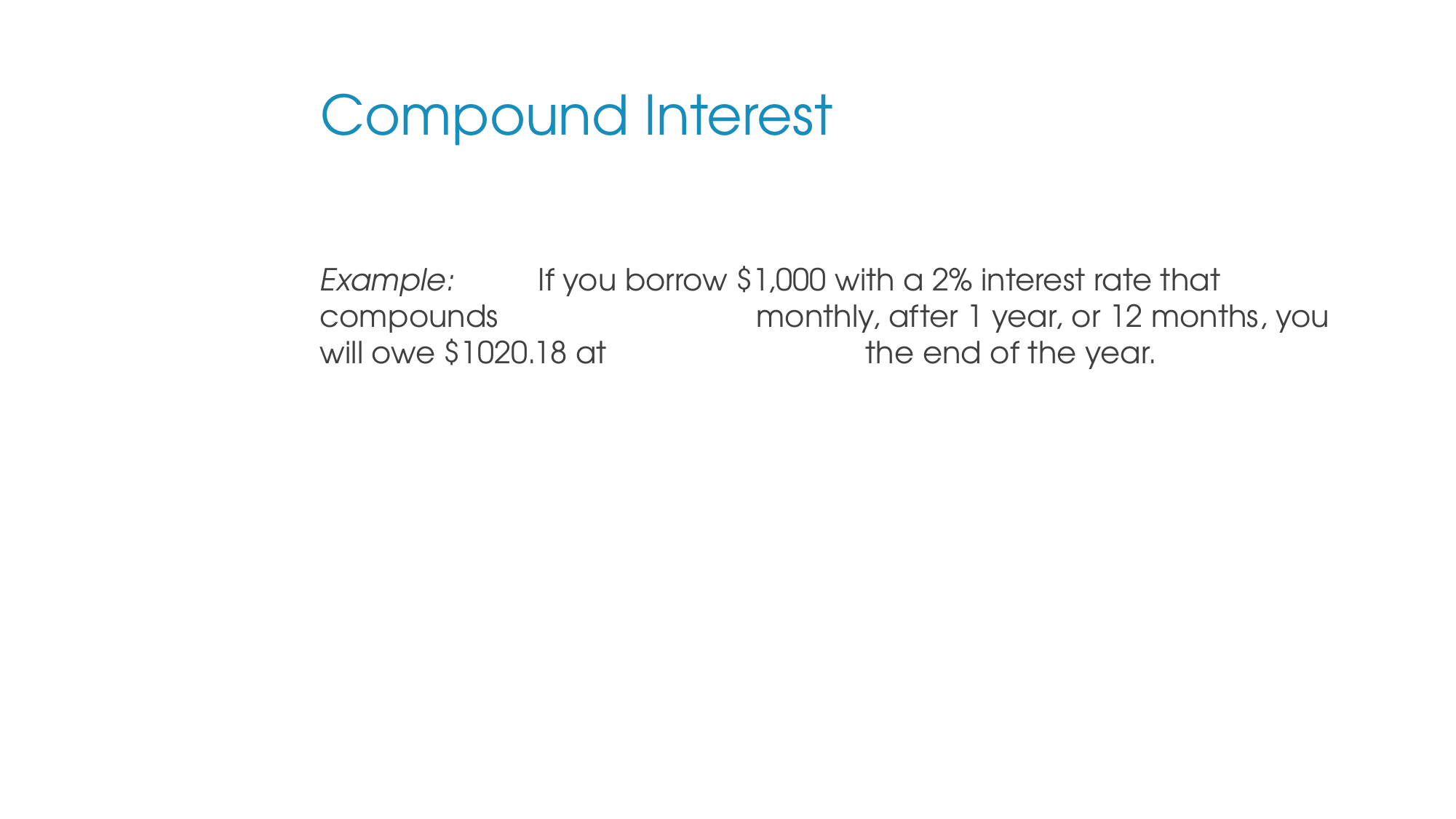

# Compound Interest
Example:	If you borrow $1,000 with a 2% interest rate that compounds 			monthly, after 1 year, or 12 months, you will owe $1020.18 at 			the end of the year.